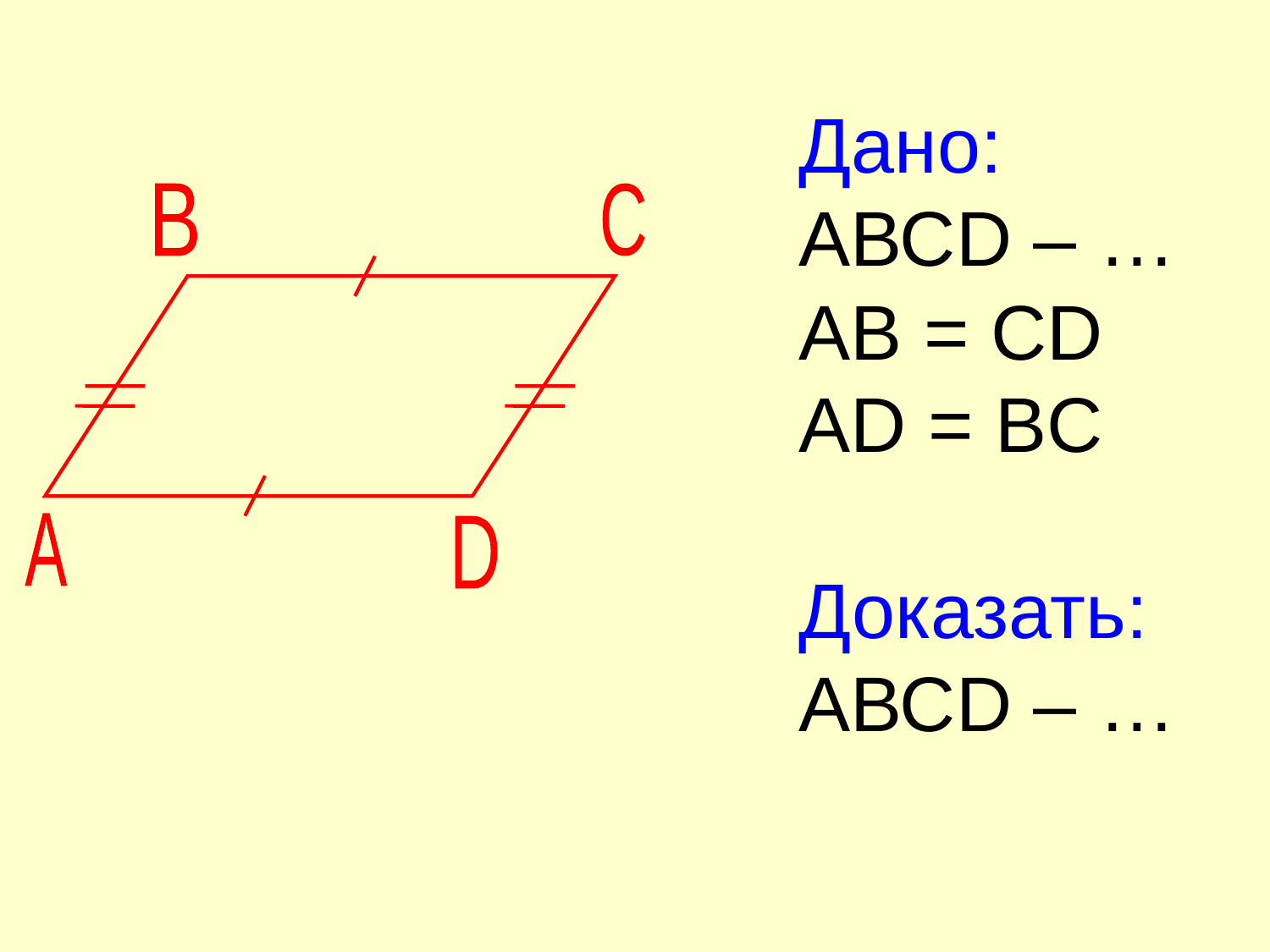

Дано:
АВСD – …
AВ = CD
AD = BC

Доказать:
АВСD – …
В
С

А
D